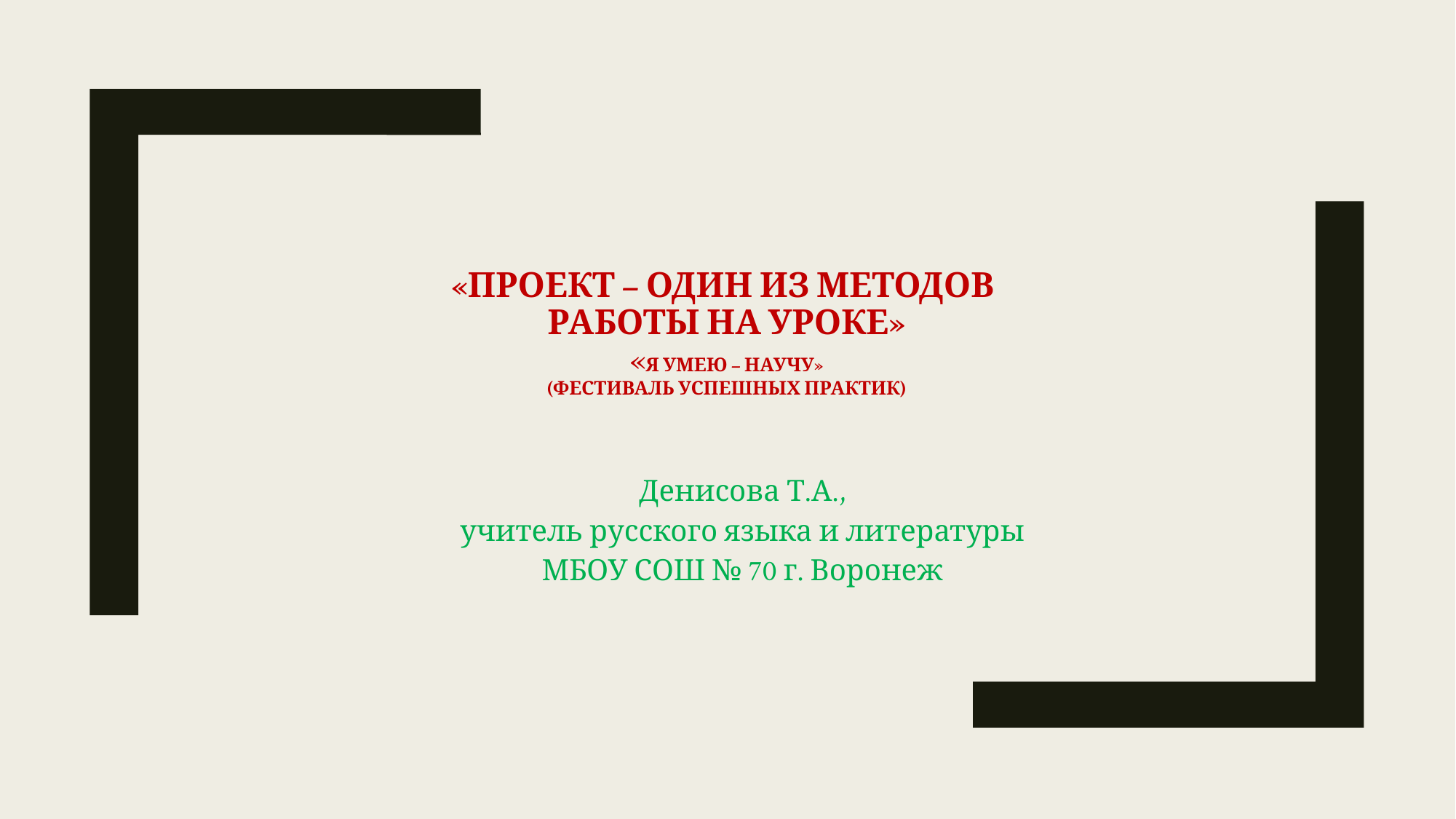

# «Проект – один из методов работы на уроке» «Я умею – научу» (фестиваль успешных практик)
Денисова Т.А.,
учитель русского языка и литературы
МБОУ СОШ № 70 г. Воронеж